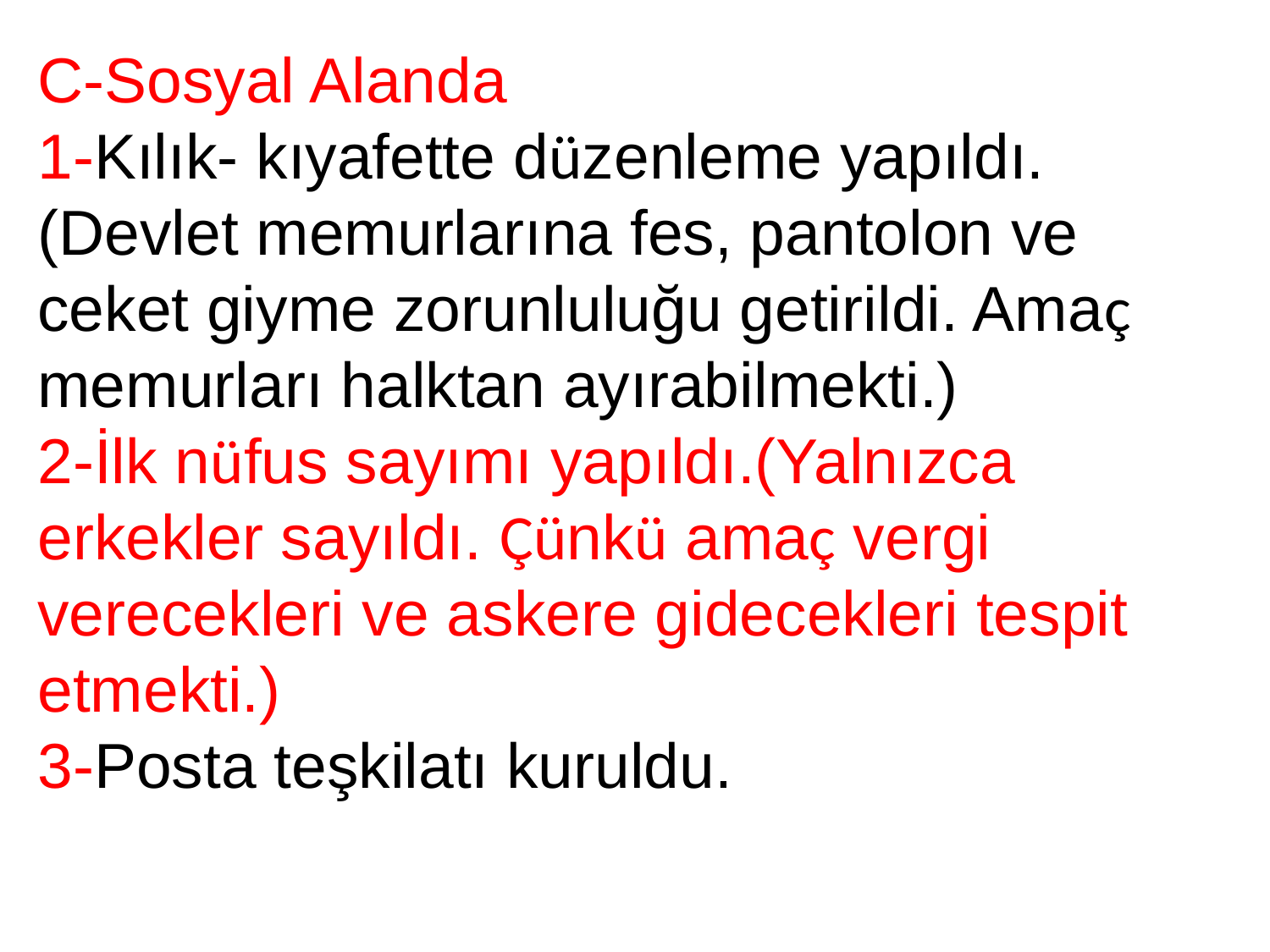

C-Sosyal Alanda
1-Kılık- kıyafette düzenleme yapıldı.(Devlet memurlarına fes, pantolon ve ceket giyme zorunluluğu getirildi. Amaç memurları halktan ayırabilmekti.)
2-İlk nüfus sayımı yapıldı.(Yalnızca erkekler sayıldı. Çünkü amaç vergi verecekleri ve askere gidecekleri tespit etmekti.)
3-Posta teşkilatı kuruldu.